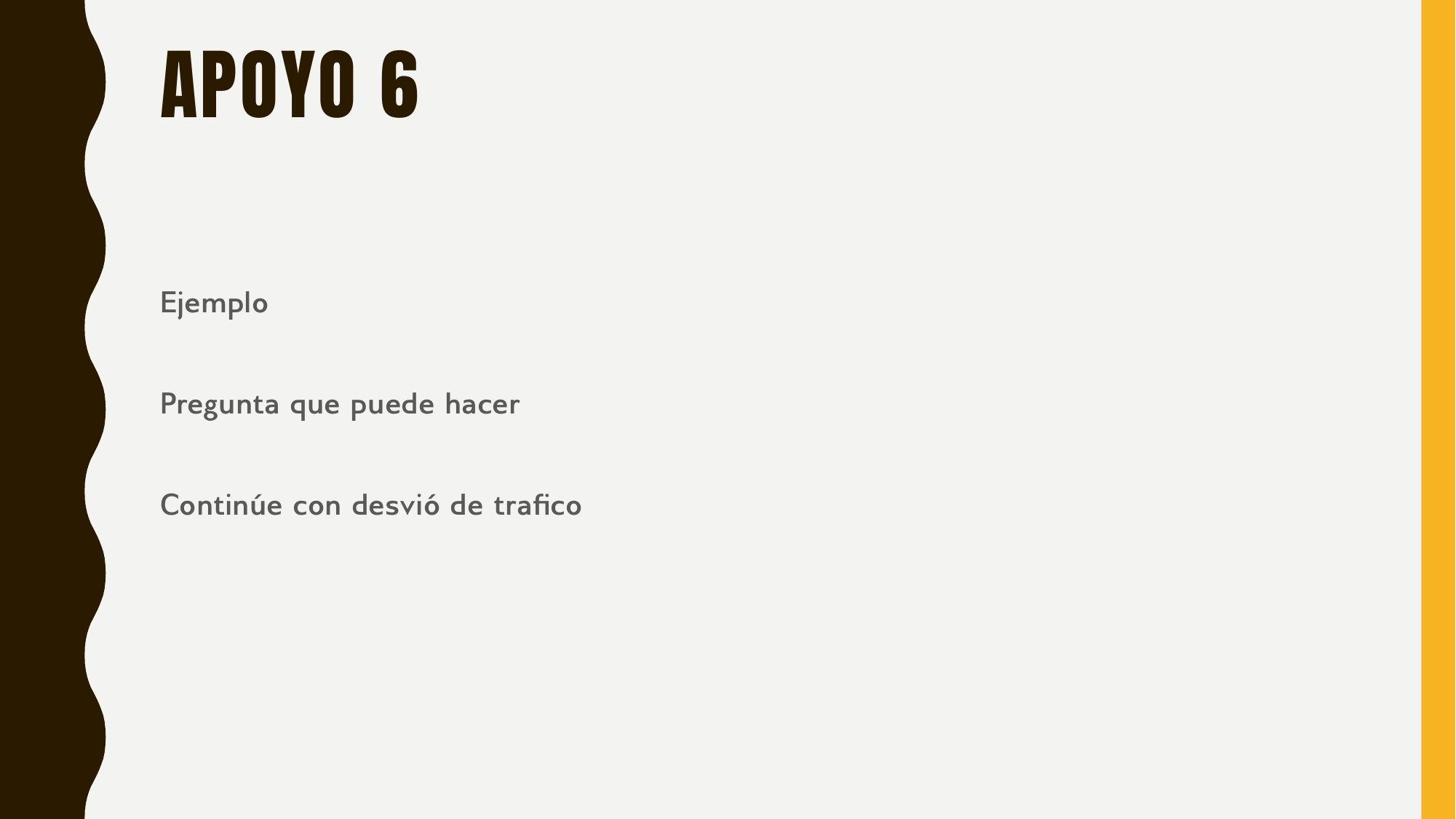

# Apoyo 6
Ejemplo

Pregunta que puede hacer

Continúe con desvió de trafico